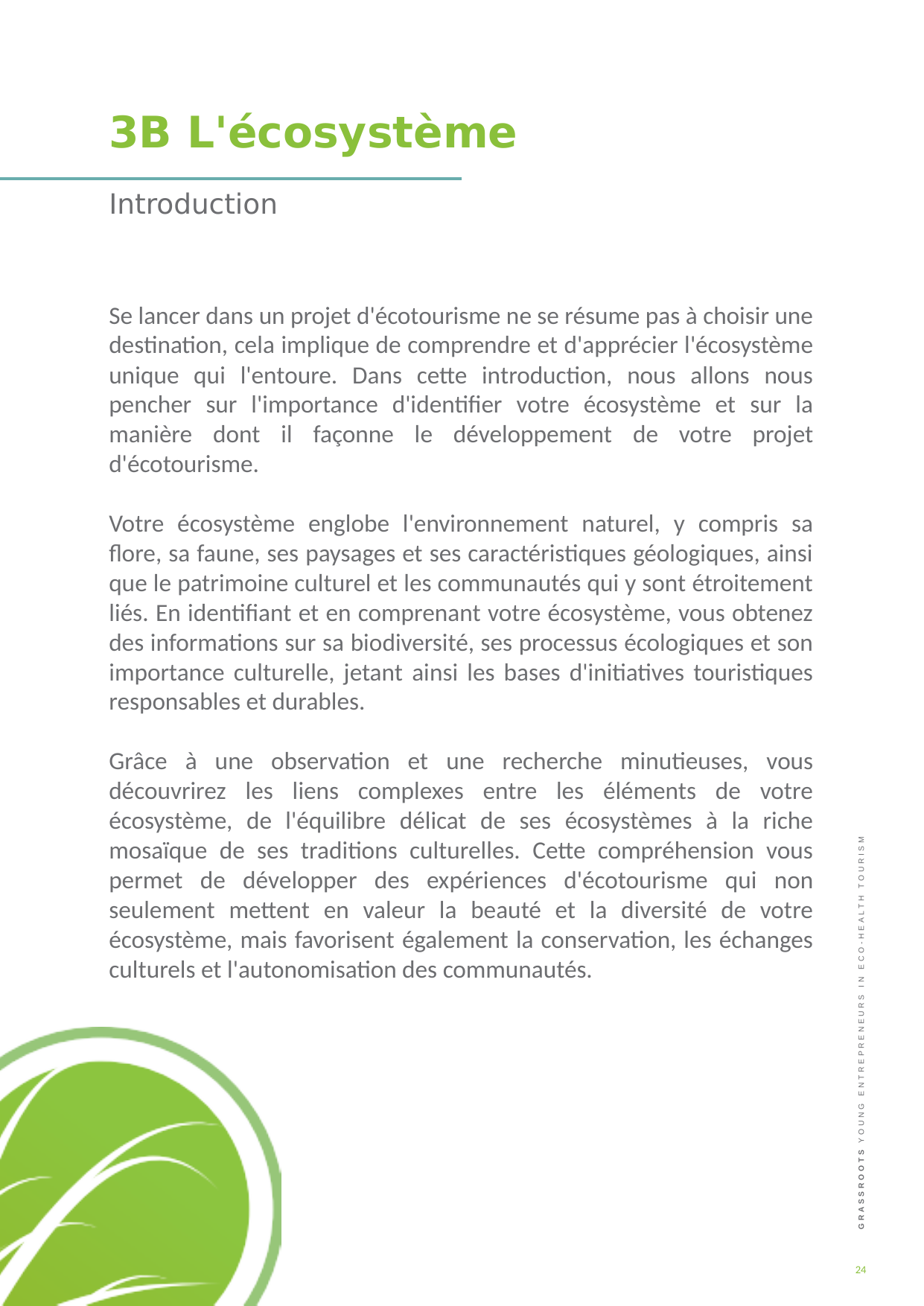

3B L'écosystème
Introduction
Se lancer dans un projet d'écotourisme ne se résume pas à choisir une destination, cela implique de comprendre et d'apprécier l'écosystème unique qui l'entoure. Dans cette introduction, nous allons nous pencher sur l'importance d'identifier votre écosystème et sur la manière dont il façonne le développement de votre projet d'écotourisme.

Votre écosystème englobe l'environnement naturel, y compris sa flore, sa faune, ses paysages et ses caractéristiques géologiques, ainsi que le patrimoine culturel et les communautés qui y sont étroitement liés. En identifiant et en comprenant votre écosystème, vous obtenez des informations sur sa biodiversité, ses processus écologiques et son importance culturelle, jetant ainsi les bases d'initiatives touristiques responsables et durables.

Grâce à une observation et une recherche minutieuses, vous découvrirez les liens complexes entre les éléments de votre écosystème, de l'équilibre délicat de ses écosystèmes à la riche mosaïque de ses traditions culturelles. Cette compréhension vous permet de développer des expériences d'écotourisme qui non seulement mettent en valeur la beauté et la diversité de votre écosystème, mais favorisent également la conservation, les échanges culturels et l'autonomisation des communautés.

24